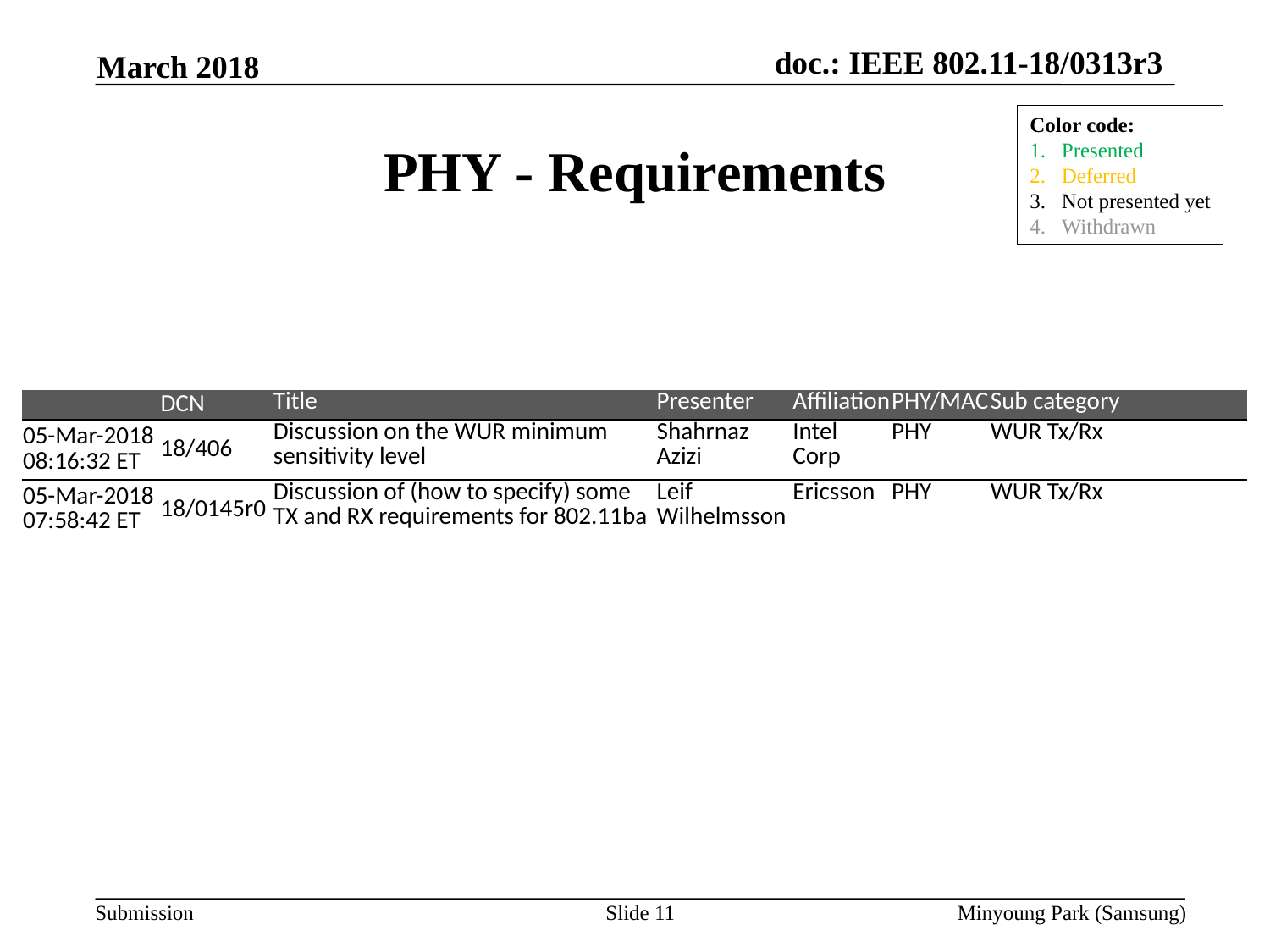

March 2018
# PHY - Requirements
Color code:
Presented
Deferred
Not presented yet
Withdrawn
|  | DCN | Title | Presenter | Affiliation | PHY/MAC | Sub category |
| --- | --- | --- | --- | --- | --- | --- |
| 05-Mar-2018 08:16:32 ET | 18/406 | Discussion on the WUR minimum sensitivity level | Shahrnaz Azizi | Intel Corp | PHY | WUR Tx/Rx |
| 05-Mar-2018 07:58:42 ET | 18/0145r0 | Discussion of (how to specify) some TX and RX requirements for 802.11ba | Leif Wilhelmsson | Ericsson | PHY | WUR Tx/Rx |
Slide 11
Minyoung Park (Samsung)